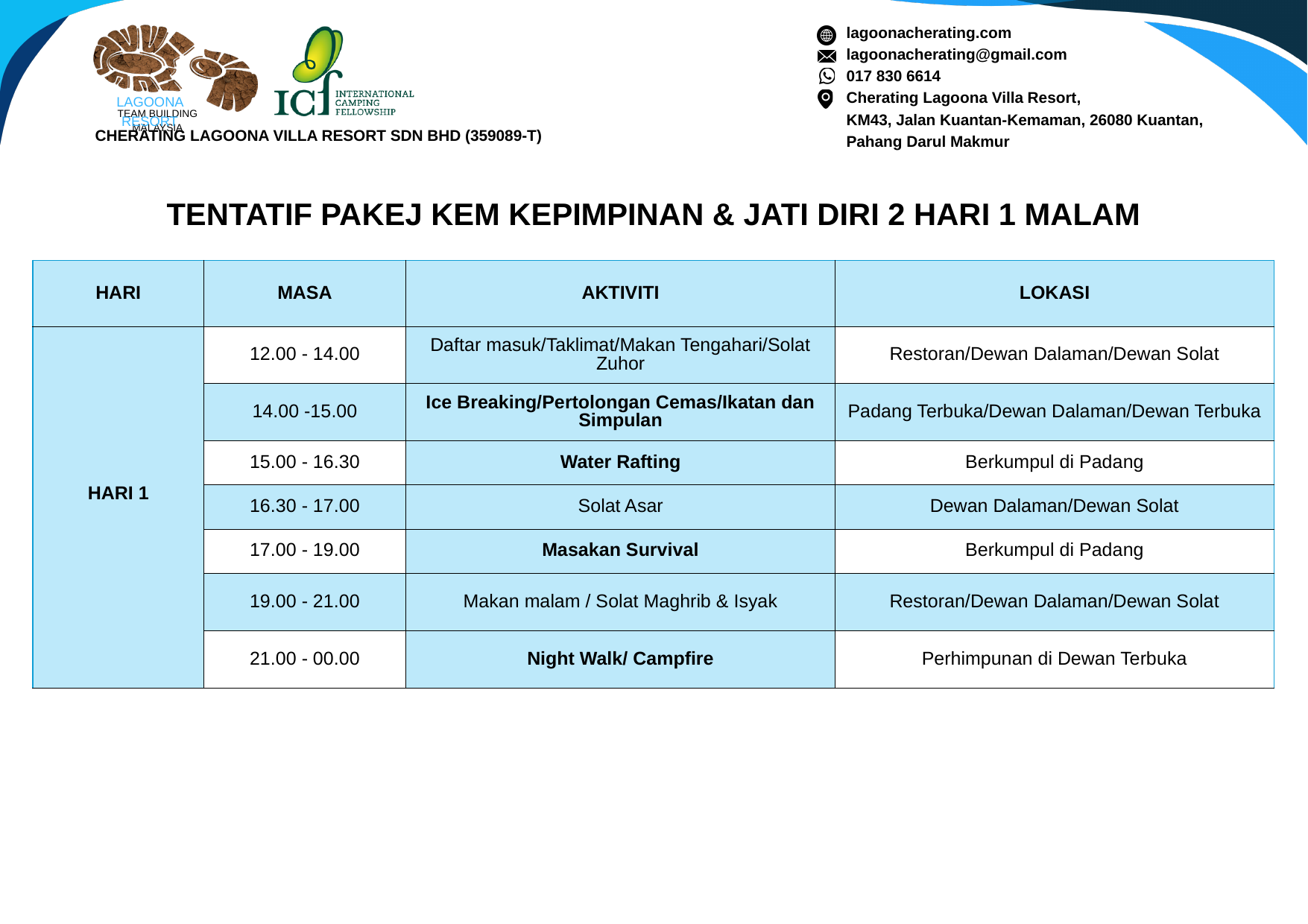

lagoonacherating.com
lagoonacherating@gmail.com
017 830 6614
Cherating Lagoona Villa Resort,
KM43, Jalan Kuantan-Kemaman, 26080 Kuantan,
Pahang Darul Makmur

LAGOONA RESORT
TEAM BUILDING MALAYSIA
CHERATING LAGOONA VILLA RESORT SDN BHD (359089-T)
TENTATIF PAKEJ KEM KEPIMPINAN & JATI DIRI 2 HARI 1 MALAM
| HARI | MASA | AKTIVITI | LOKASI |
| --- | --- | --- | --- |
| HARI 1 | 12.00 - 14.00 | Daftar masuk/Taklimat/Makan Tengahari/Solat Zuhor | Restoran/Dewan Dalaman/Dewan Solat |
| HARI 1 | 14.00 -15.00 | Ice Breaking/Pertolongan Cemas/Ikatan dan Simpulan | Padang Terbuka/Dewan Dalaman/Dewan Terbuka |
| HARI 1 | 15.00 - 16.30 | Water Rafting | Berkumpul di Padang |
| HARI 1 | 16.30 - 17.00 | Solat Asar | Dewan Dalaman/Dewan Solat |
| HARI 1 | 17.00 - 19.00 | Masakan Survival | Berkumpul di Padang |
| HARI 1 | 19.00 - 21.00 | Makan malam / Solat Maghrib & Isyak | Restoran/Dewan Dalaman/Dewan Solat |
| HARI 1 | 21.00 - 00.00 | Night Walk/ Campfire | Perhimpunan di Dewan Terbuka |